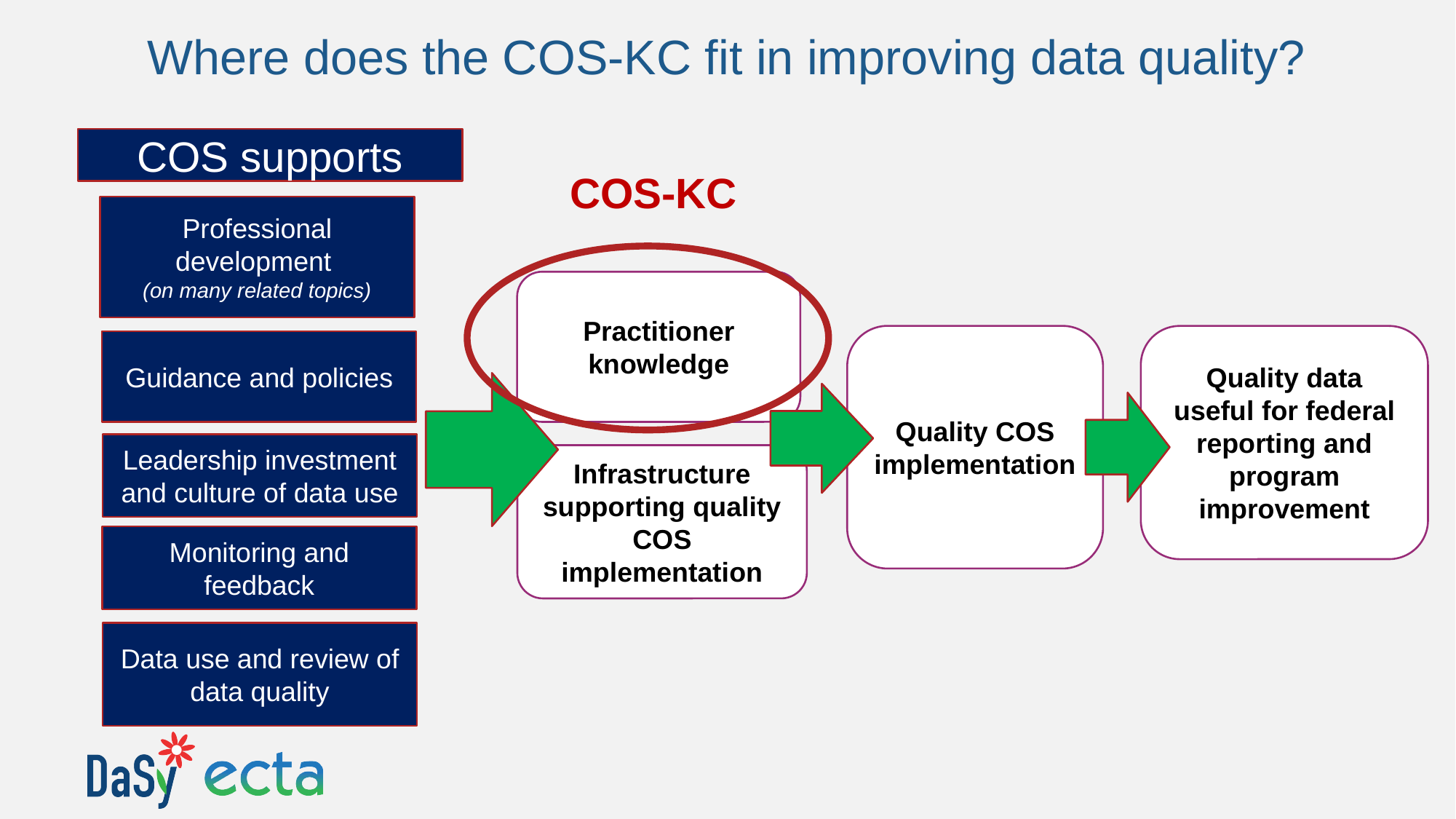

# Where does the COS-KC fit in improving data quality?
COS supports
COS-KC
Professional development
(on many related topics)

Practitioner knowledge
Quality COS implementation
Quality data useful for federal reporting and program improvement
Guidance and policies

Leadership investment and culture of data use
Infrastructure supporting quality COS implementation
Monitoring and feedback
Data use and review of data quality